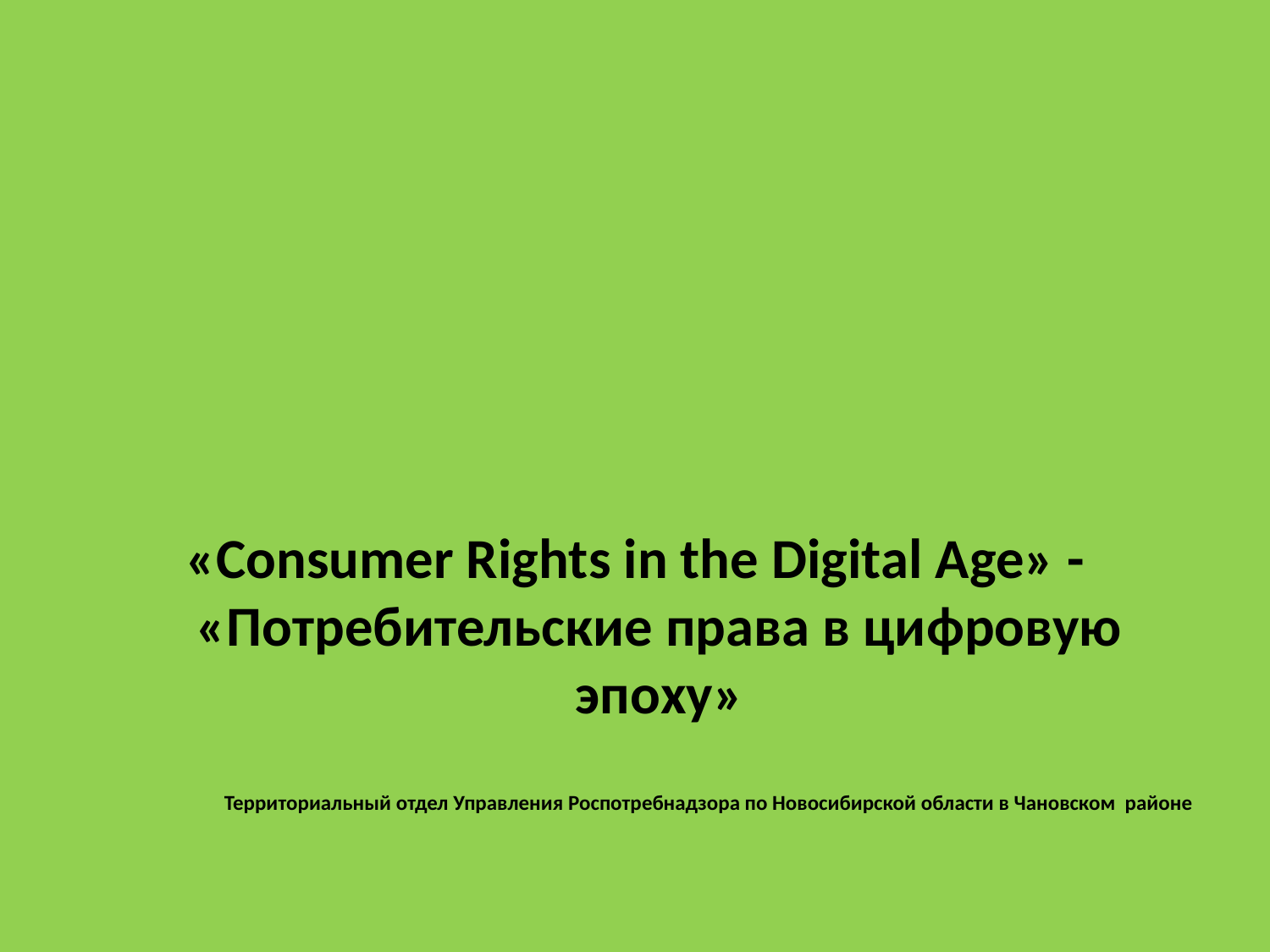

#
«Consumer Rights in the Digital Age» - «Потребительские права в цифровую эпоху»

Территориальный отдел Управления Роспотребнадзора по Новосибирской области в Чановском  районе